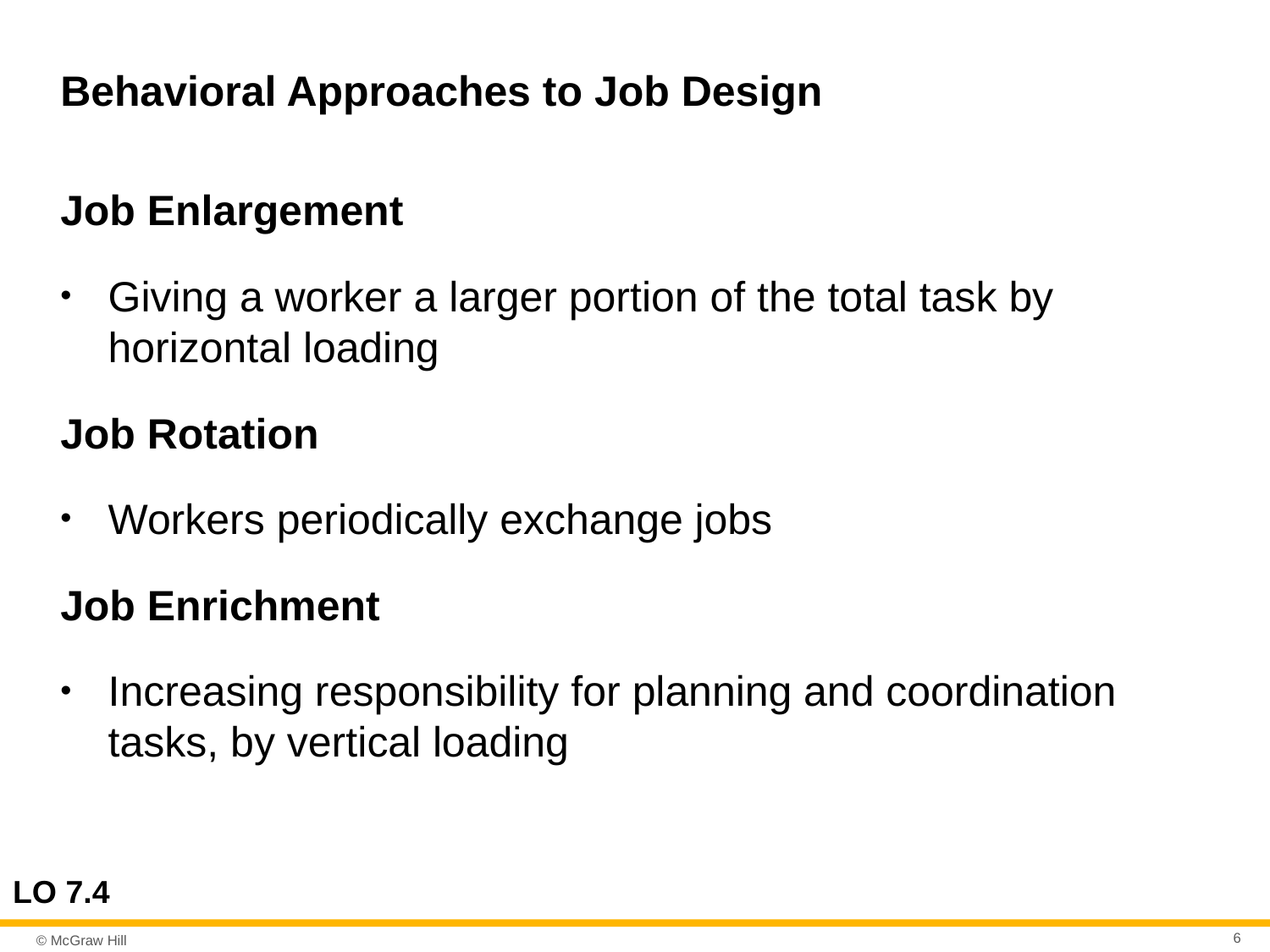

# Behavioral Approaches to Job Design
Job Enlargement
Giving a worker a larger portion of the total task by horizontal loading
Job Rotation
Workers periodically exchange jobs
Job Enrichment
Increasing responsibility for planning and coordination tasks, by vertical loading
LO 7.4